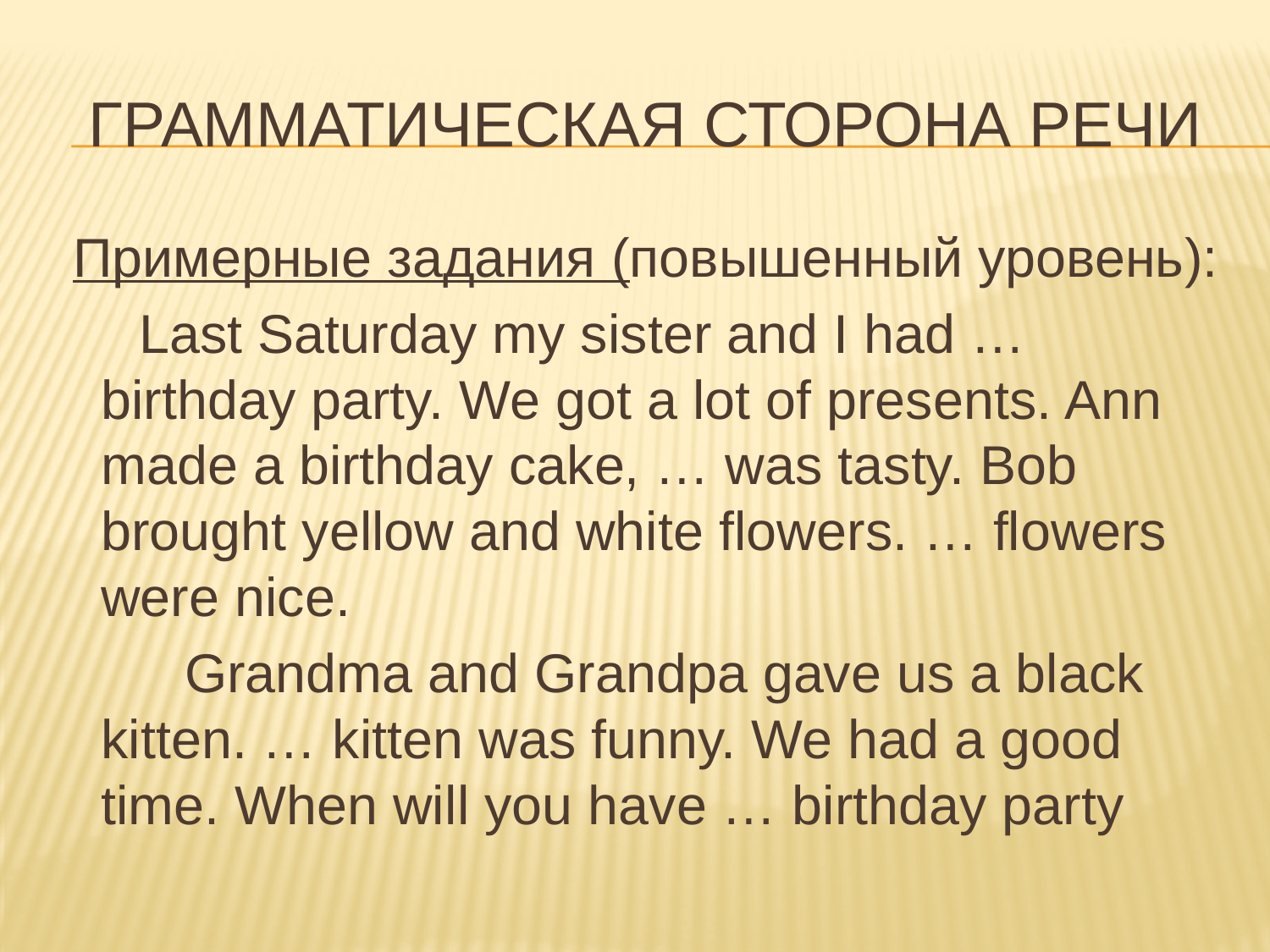

# Грамматическая сторона речи
Примерные задания (повышенный уровень):
Last Saturday my sister and I had … birthday party. We got a lot of presents. Ann made a birthday cake, … was tasty. Bob brought yellow and white flowers. … flowers were nice.
   Grandma and Grandpa gave us a black kitten. … kitten was funny. We had a good time. When will you have … birthday party